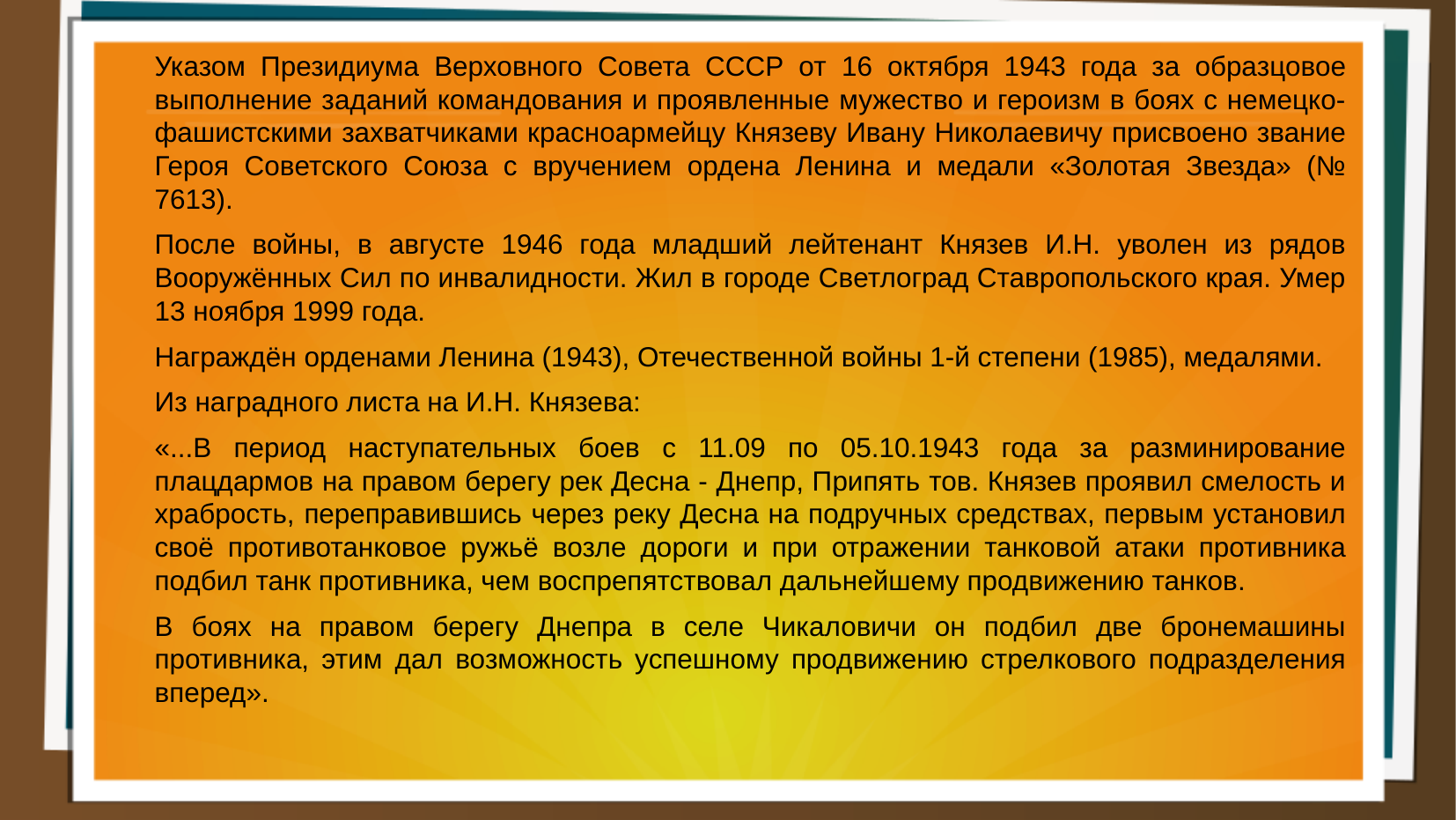

Указом Президиума Верховного Совета СССР от 16 октября 1943 года за образцовое выполнение заданий командования и проявленные мужество и героизм в боях с немецко-фашистскими захватчиками красноармейцу Князеву Ивану Николаевичу присвоено звание Героя Советского Союза с вручением ордена Ленина и медали «Золотая Звезда» (№ 7613).
	После войны, в августе 1946 года младший лейтенант Князев И.Н. уволен из рядов Вооружённых Сил по инвалидности. Жил в городе Светлоград Ставропольского края. Умер 13 ноября 1999 года.
	Награждён орденами Ленина (1943), Отечественной войны 1-й степени (1985), медалями.
	Из наградного листа на И.Н. Князева:
	«...В период наступательных боев с 11.09 по 05.10.1943 года за разминирование плацдармов на правом берегу рек Десна - Днепр, Припять тов. Князев проявил смелость и храбрость, переправившись через реку Десна на подручных средствах, первым установил своё противотанковое ружьё возле дороги и при отражении танковой атаки противника подбил танк противника, чем воспрепятствовал дальнейшему продвижению танков.
	В боях на правом берегу Днепра в селе Чикаловичи он подбил две бронемашины противника, этим дал возможность успешному продвижению стрелкового подразделения вперед».